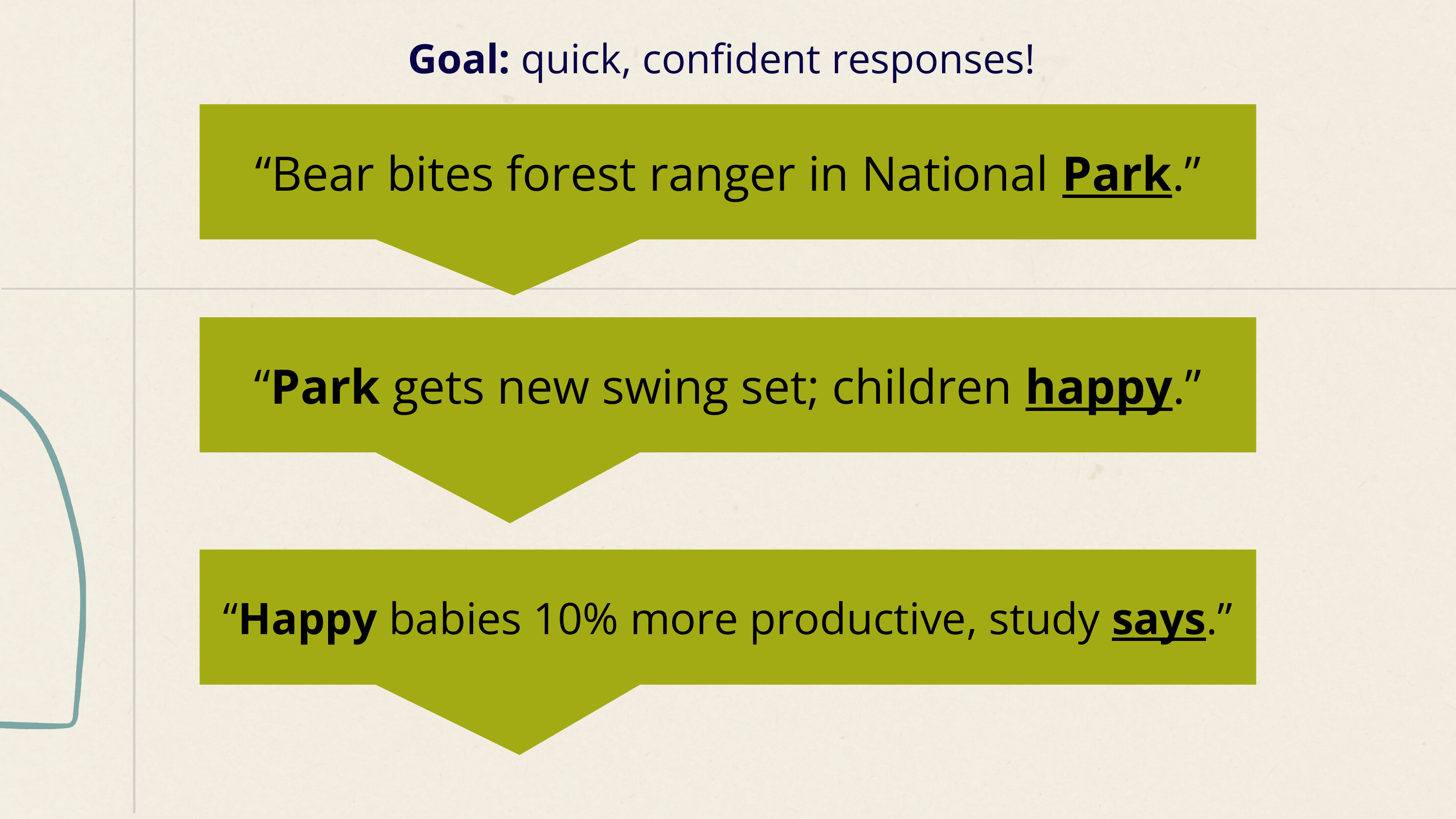

Goal: quick, confident responses!
“Bear bites forest ranger in National Park.”
“Park gets new swing set; children happy.”
“Happy babies 10% more productive, study says.”